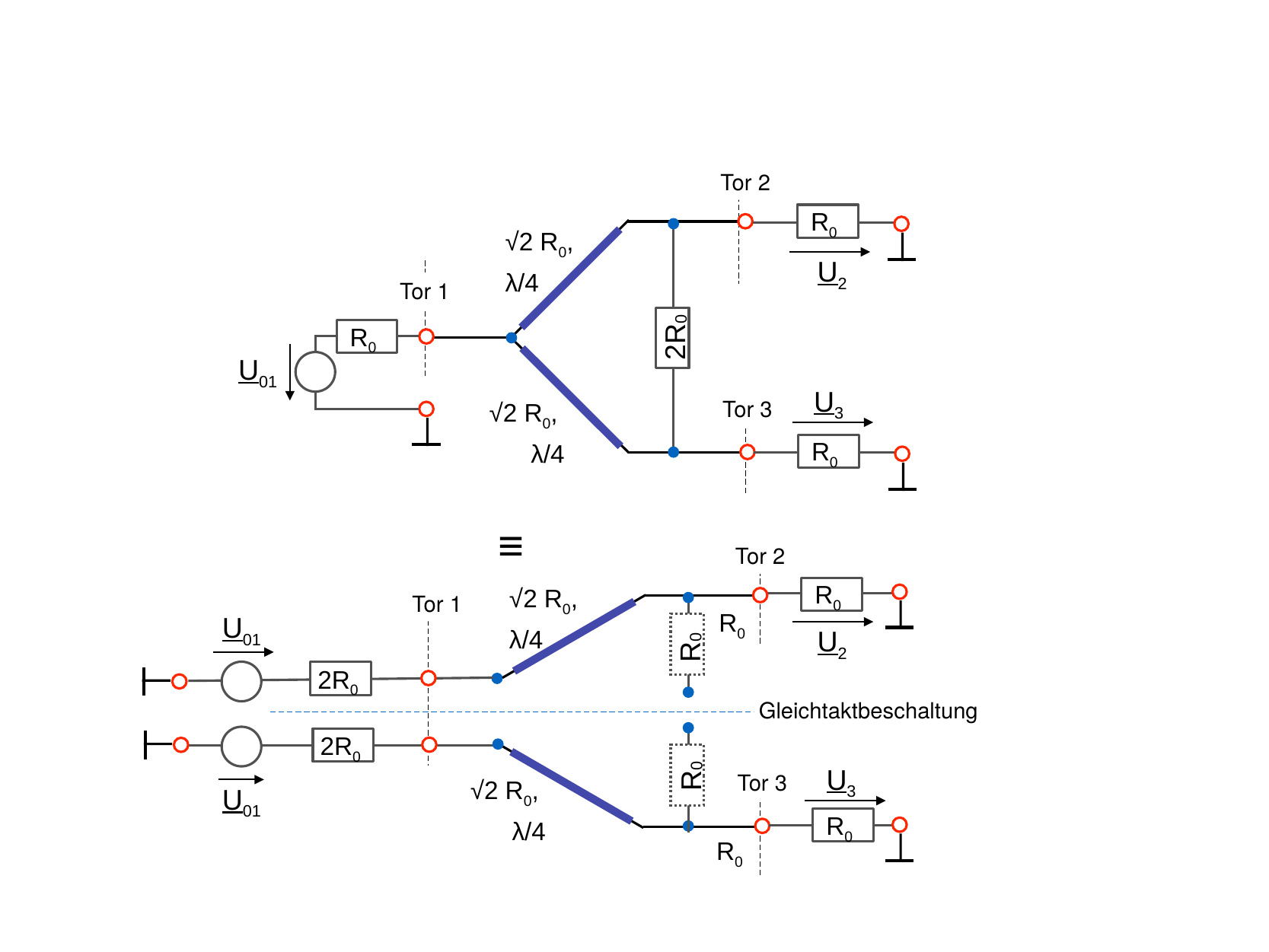

Tor 2

R0

√2 R0,
λ/4

U2

Tor 1
2R0

R0

U01

U3
Tor 3
√2 R0,
λ/4

R0

≡
Tor 2

R0

√2 R0,
λ/4

Tor 1

R0
U01
U2

R0

2R0

Gleichtaktbeschaltung

2R0

R0
U3

Tor 3
√2 R0,
λ/4
U01

R0

R0